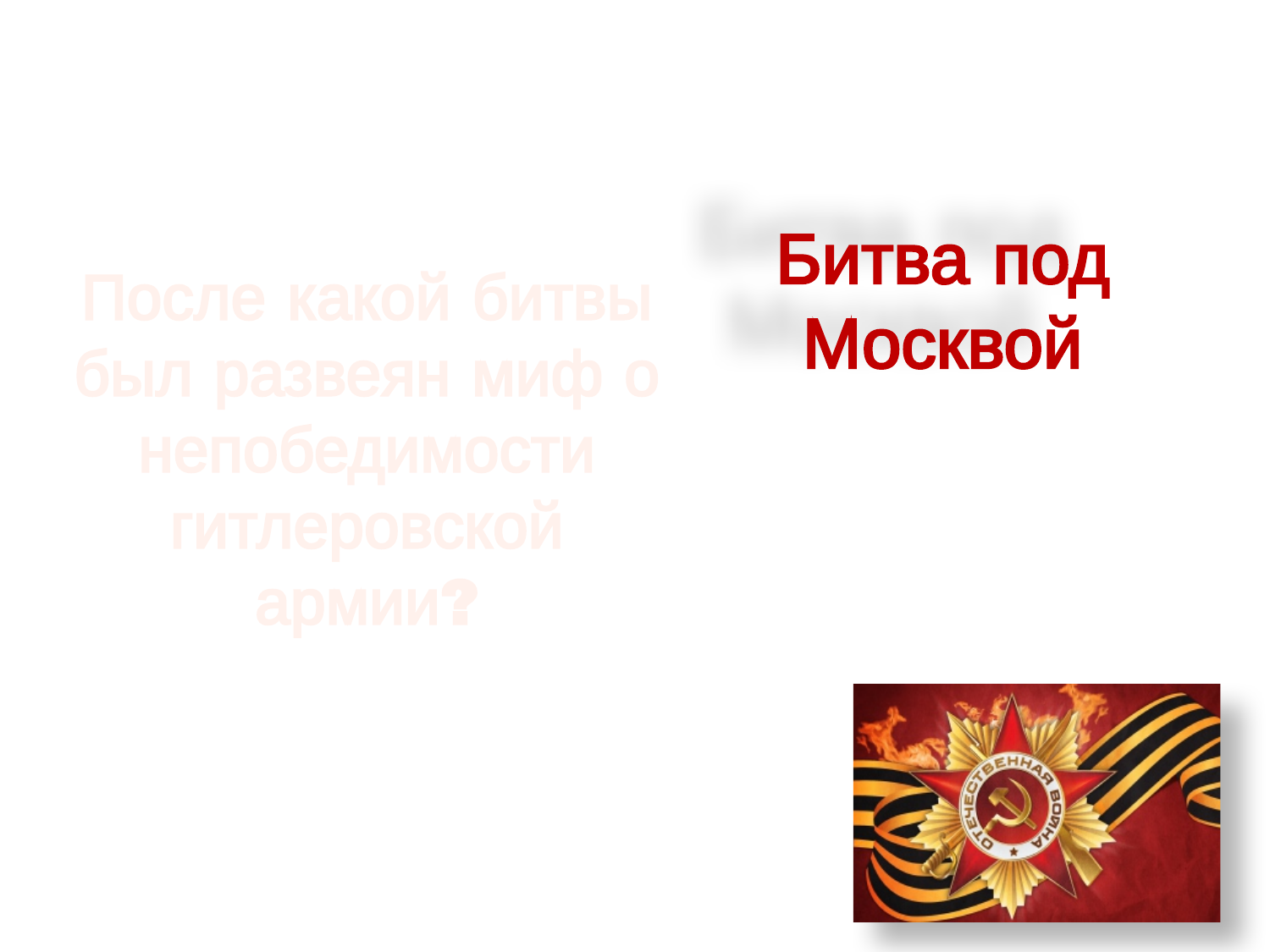

После какой битвы был развеян миф о непобедимости гитлеровской армии?
Битва под Москвой